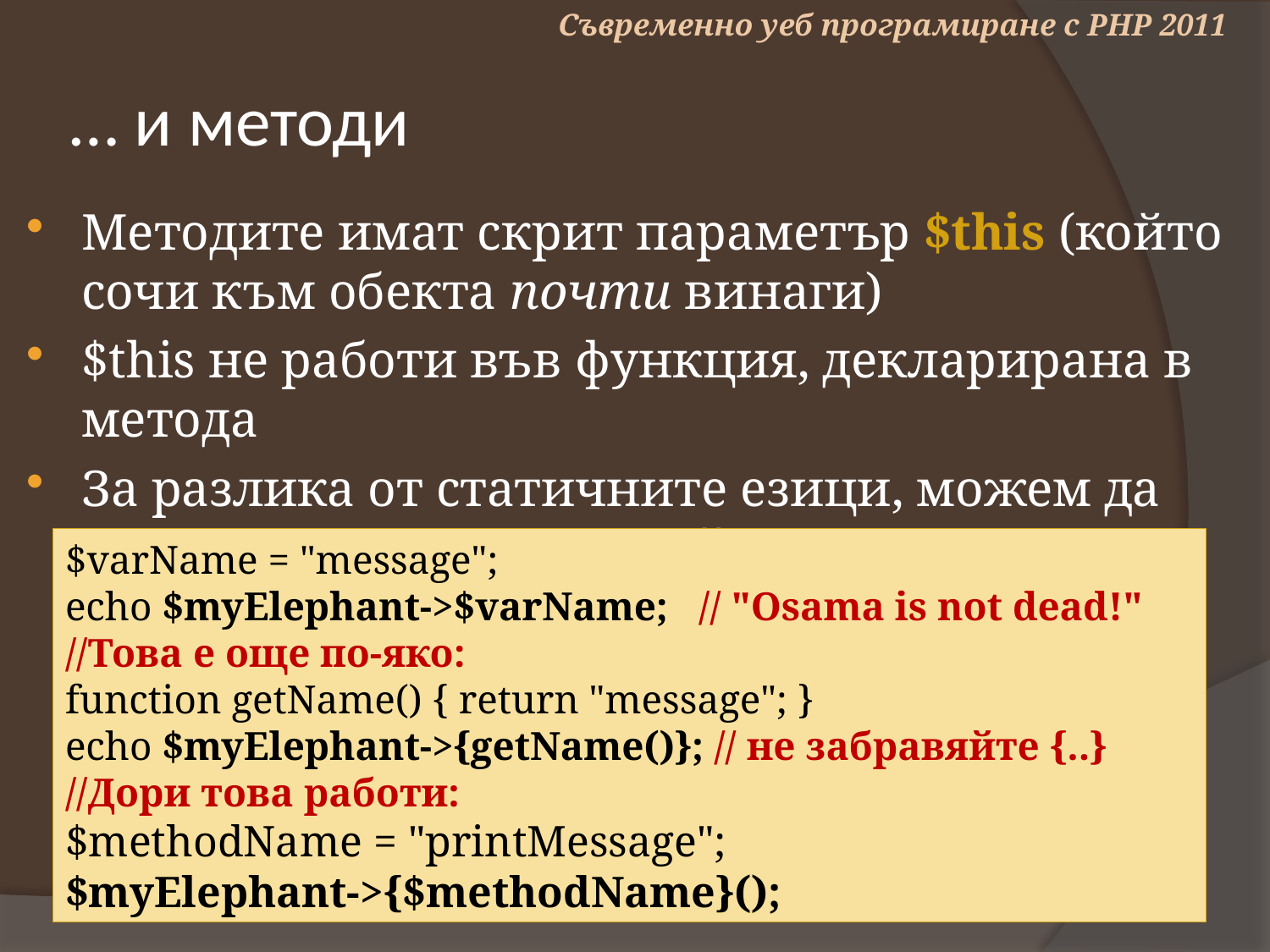

Съвременно уеб програмиране с PHP 2011
# … и методи
Методите имат скрит параметър $this (който сочи към обекта почти винаги)
$this не работи във функция, декларирана в метода
За разлика от статичните езици, можем да определим името на свойство или метод runtime:
$varName = "message";
echo $myElephant->$varName;   // "Osama is not dead!"
//Това е още по-яко:
function getName() { return "message"; }
echo $myElephant->{getName()}; // не забравяйте {..}
//Дори това работи:
$methodName = "printMessage";
$myElephant->{$methodName}();